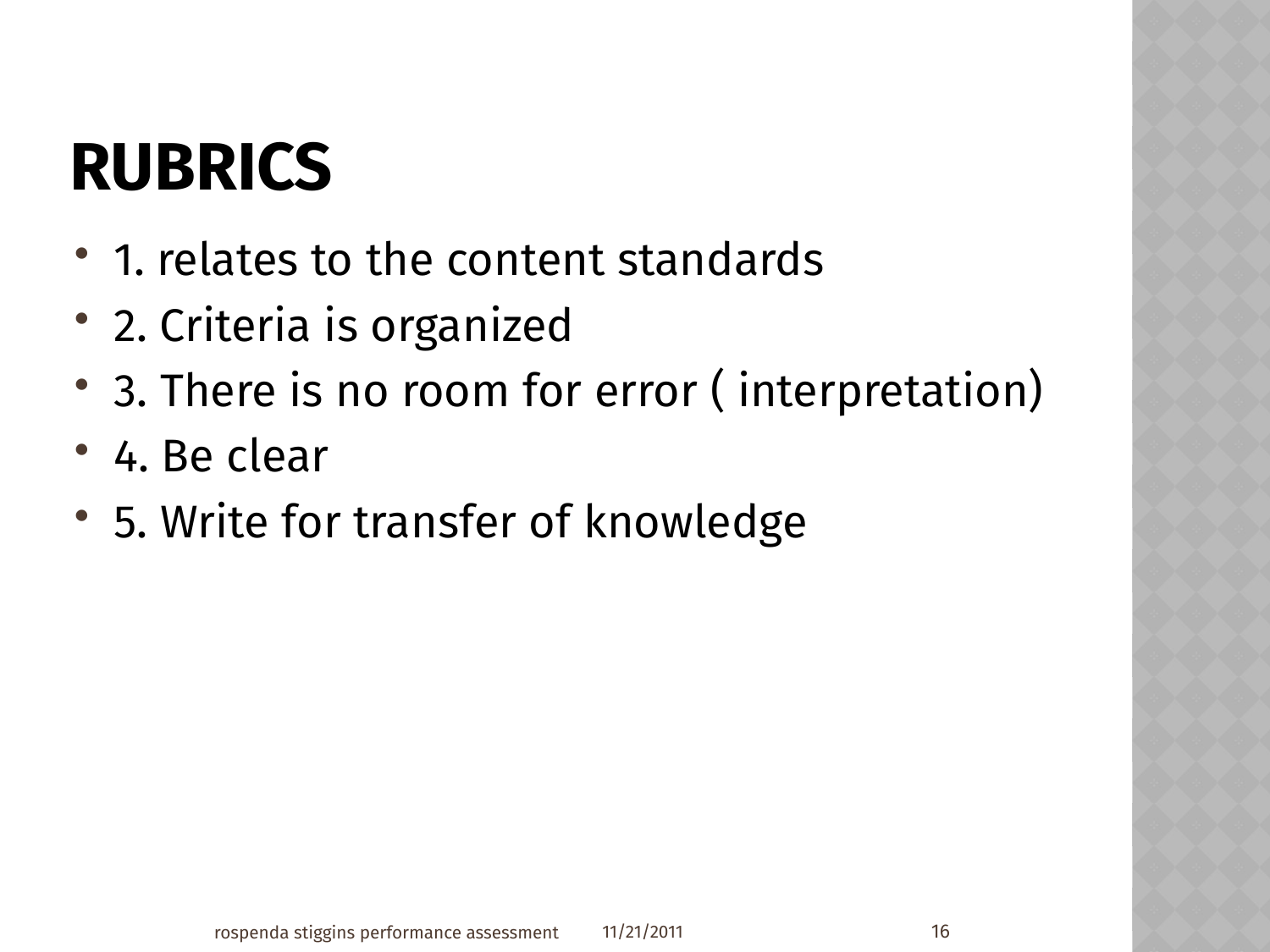

# Rubrics
1. relates to the content standards
2. Criteria is organized
3. There is no room for error ( interpretation)
4. Be clear
5. Write for transfer of knowledge
16
rospenda stiggins performance assessment
11/21/2011